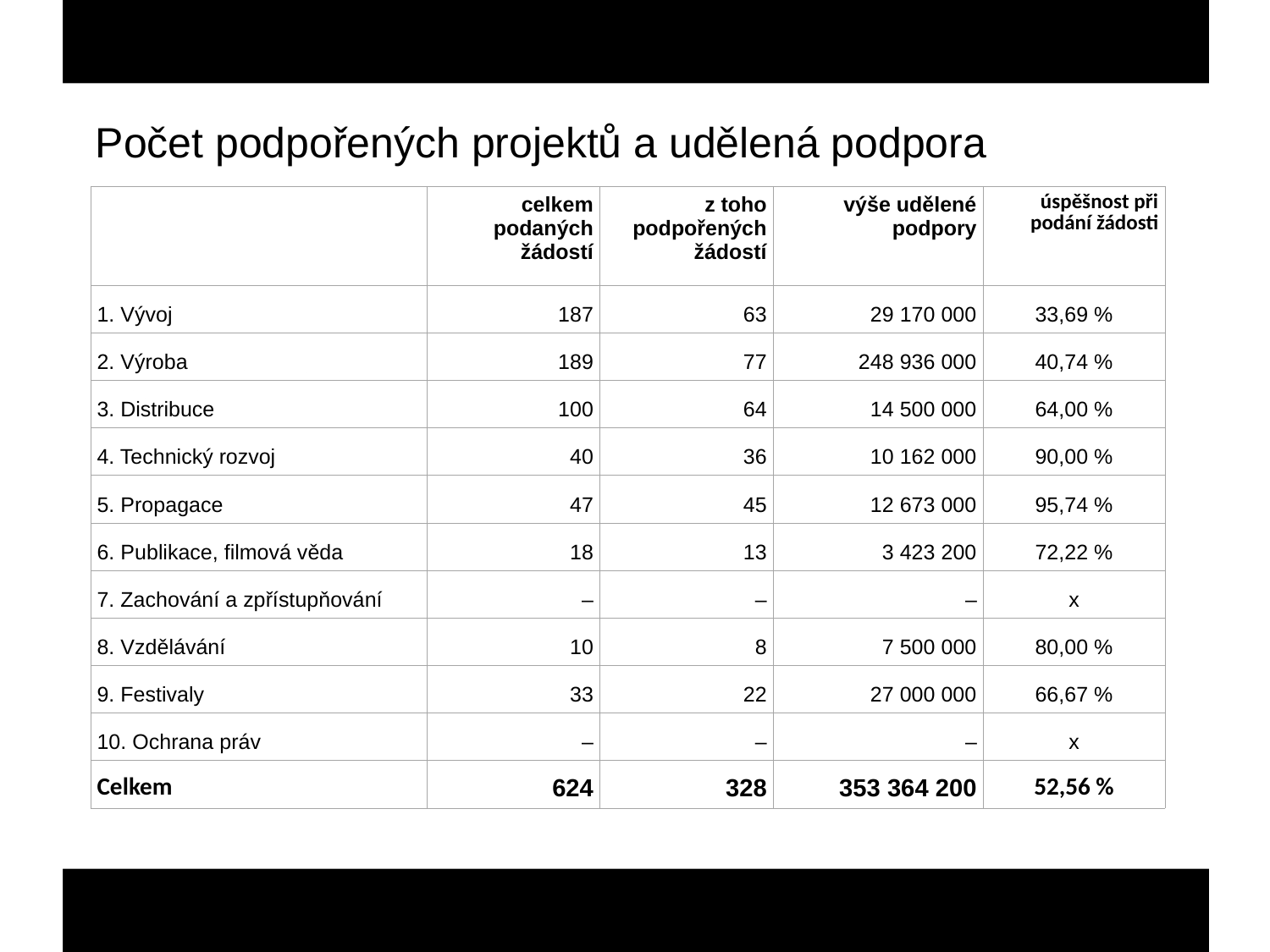

Počet podpořených projektů a udělená podpora
|  | celkem podaných žádostí | z toho podpořených žádostí | výše udělené podpory | úspěšnost při podání žádosti |
| --- | --- | --- | --- | --- |
| 1. Vývoj | 187 | 63 | 29 170 000 | 33,69 % |
| 2. Výroba | 189 | 77 | 248 936 000 | 40,74 % |
| 3. Distribuce | 100 | 64 | 14 500 000 | 64,00 % |
| 4. Technický rozvoj | 40 | 36 | 10 162 000 | 90,00 % |
| 5. Propagace | 47 | 45 | 12 673 000 | 95,74 % |
| 6. Publikace, filmová věda | 18 | 13 | 3 423 200 | 72,22 % |
| 7. Zachování a zpřístupňování | – | – | – | x |
| 8. Vzdělávání | 10 | 8 | 7 500 000 | 80,00 % |
| 9. Festivaly | 33 | 22 | 27 000 000 | 66,67 % |
| 10. Ochrana práv | – | – | – | x |
| Celkem | 624 | 328 | 353 364 200 | 52,56 % |
14